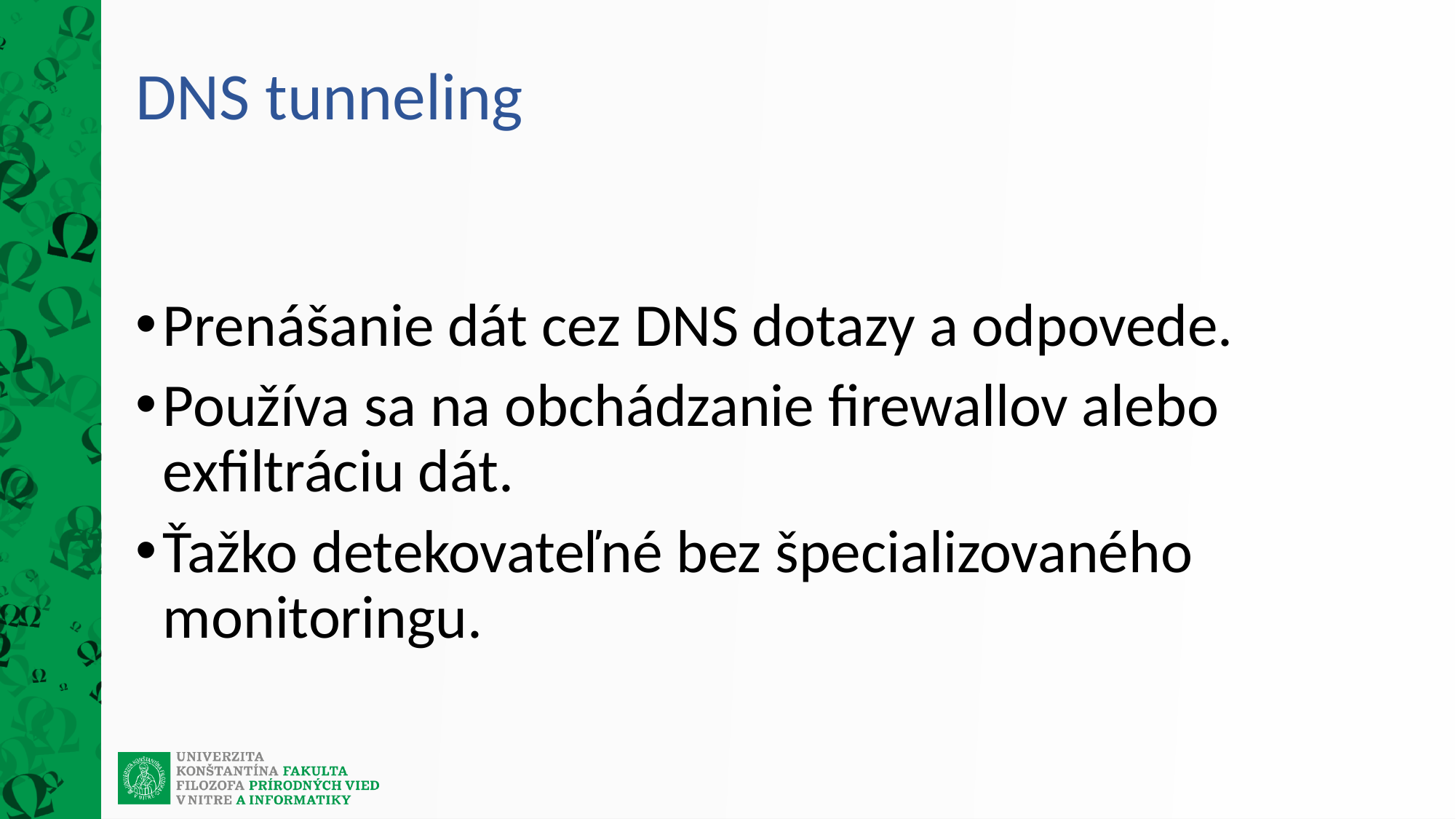

# DNS tunneling

Prenášanie dát cez DNS dotazy a odpovede.
Používa sa na obchádzanie firewallov alebo exfiltráciu dát.
Ťažko detekovateľné bez špecializovaného monitoringu.